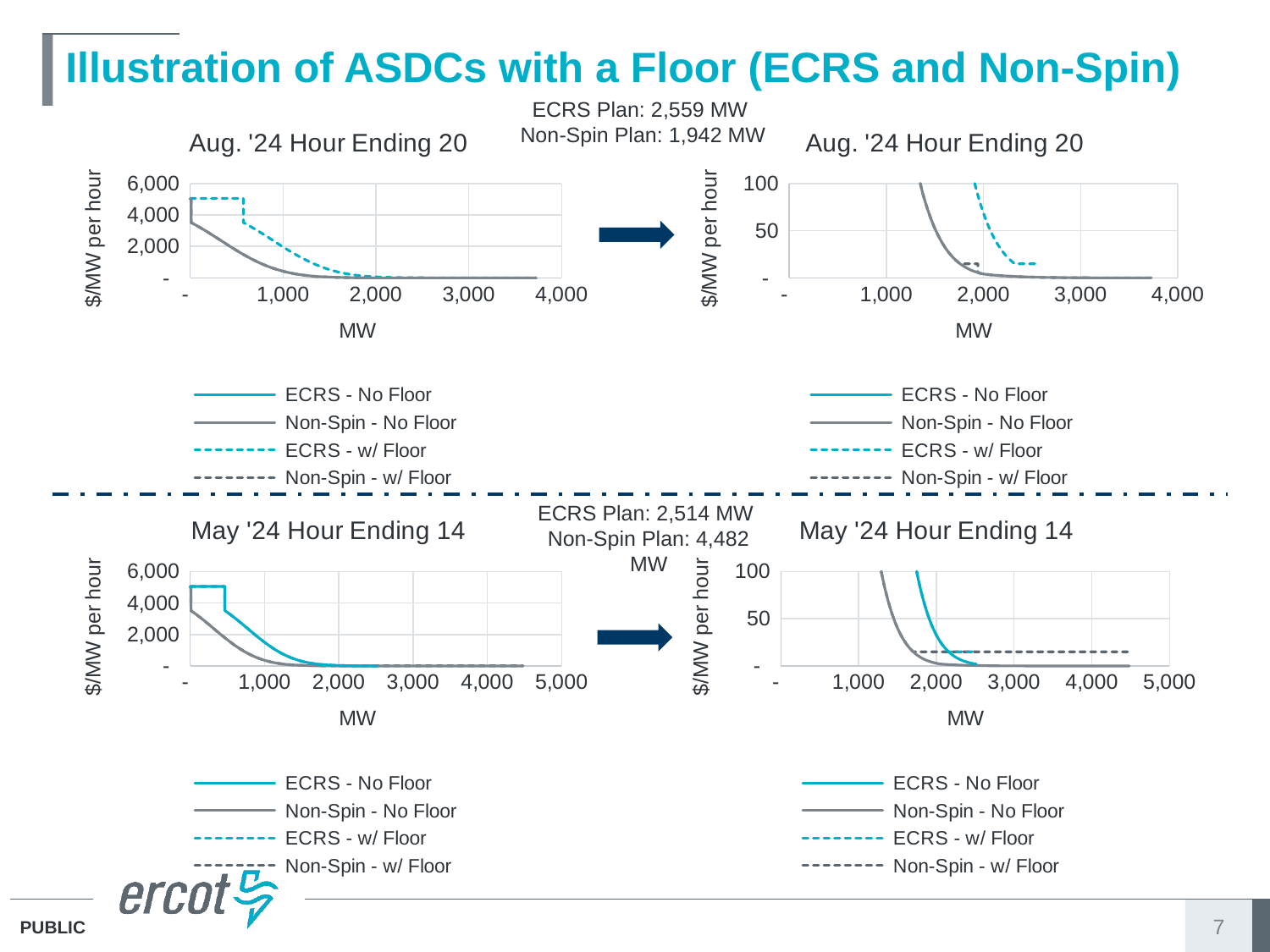

# Illustration of ASDCs with a Floor (ECRS and Non-Spin)
ECRS Plan: 2,559 MW
Non-Spin Plan: 1,942 MW

### Chart: Aug. '24 Hour Ending 20

| Category |  ECRS - No Floor  |  Non-Spin - No Floor  |  ECRS - w/ Floor  |  Non-Spin - w/ Floor  |
|---|---|---|---|---|

### Chart: Aug. '24 Hour Ending 20

| Category |  ECRS - No Floor  |  Non-Spin - No Floor  |  ECRS - w/ Floor  |  Non-Spin - w/ Floor  |
|---|---|---|---|---|
ECRS Plan: 2,514 MW
Non-Spin Plan: 4,482 MW

### Chart: May '24 Hour Ending 14

| Category |  ECRS - No Floor  |  Non-Spin - No Floor  |  ECRS - w/ Floor  |  Non-Spin - w/ Floor  |
|---|---|---|---|---|

### Chart: May '24 Hour Ending 14

| Category |  ECRS - No Floor  |  Non-Spin - No Floor  |  ECRS - w/ Floor  |  Non-Spin - w/ Floor  |
|---|---|---|---|---|
7